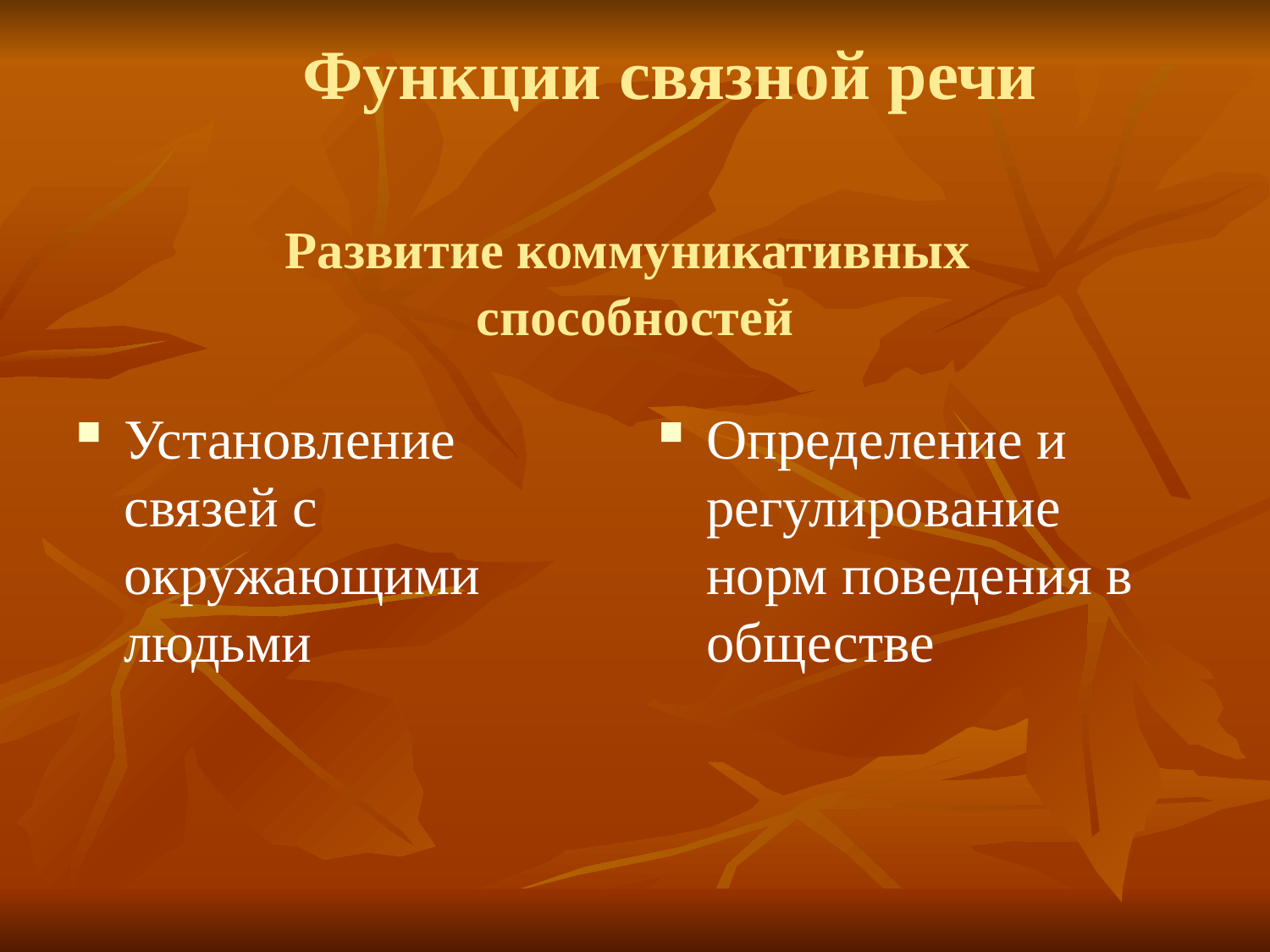

# Функции связной речи Развитие коммуникативных          способностей
Установление связей с окружающими людьми
Определение и регулирование норм поведения в обществе